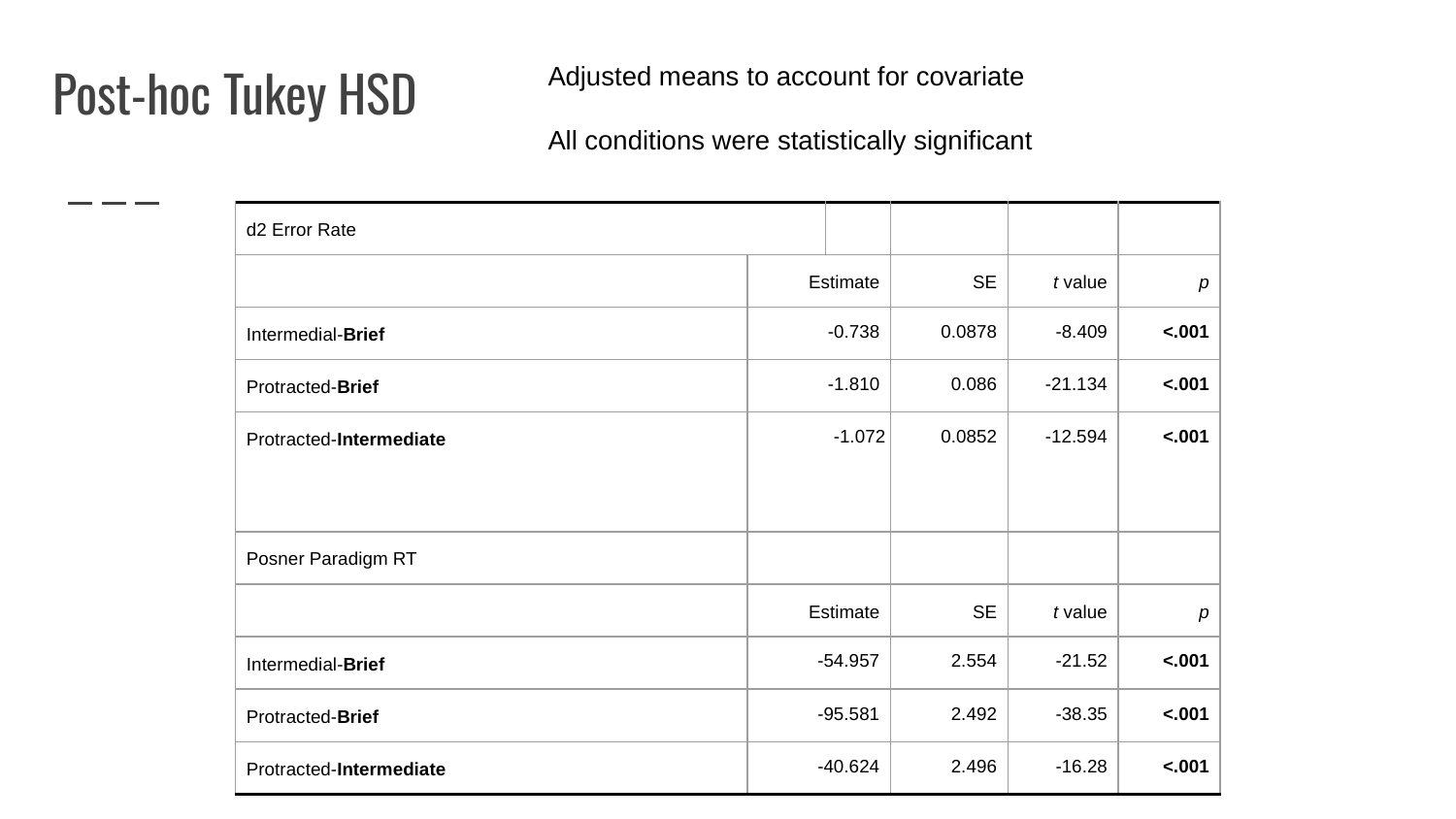

# Post-hoc Tukey HSD
Adjusted means to account for covariate

All conditions were statistically significant

| d2 Error Rate |  |  |  |  |  |
| --- | --- | --- | --- | --- | --- |
|  | Estimate |  | SE | t value | p |
| Intermedial-Brief | -0.738 |  | 0.0878 | -8.409 | <.001 |
| Protracted-Brief | -1.810 |  | 0.086 | -21.134 | <.001 |
| Protracted-Intermediate | -1.072 |  | 0.0852 | -12.594 | <.001 |
| Posner Paradigm RT |  |  |  |  |  |
|  | Estimate |  | SE | t value | p |
| Intermedial-Brief | -54.957 |  | 2.554 | -21.52 | <.001 |
| Protracted-Brief | -95.581 |  | 2.492 | -38.35 | <.001 |
| Protracted-Intermediate | -40.624 |  | 2.496 | -16.28 | <.001 |